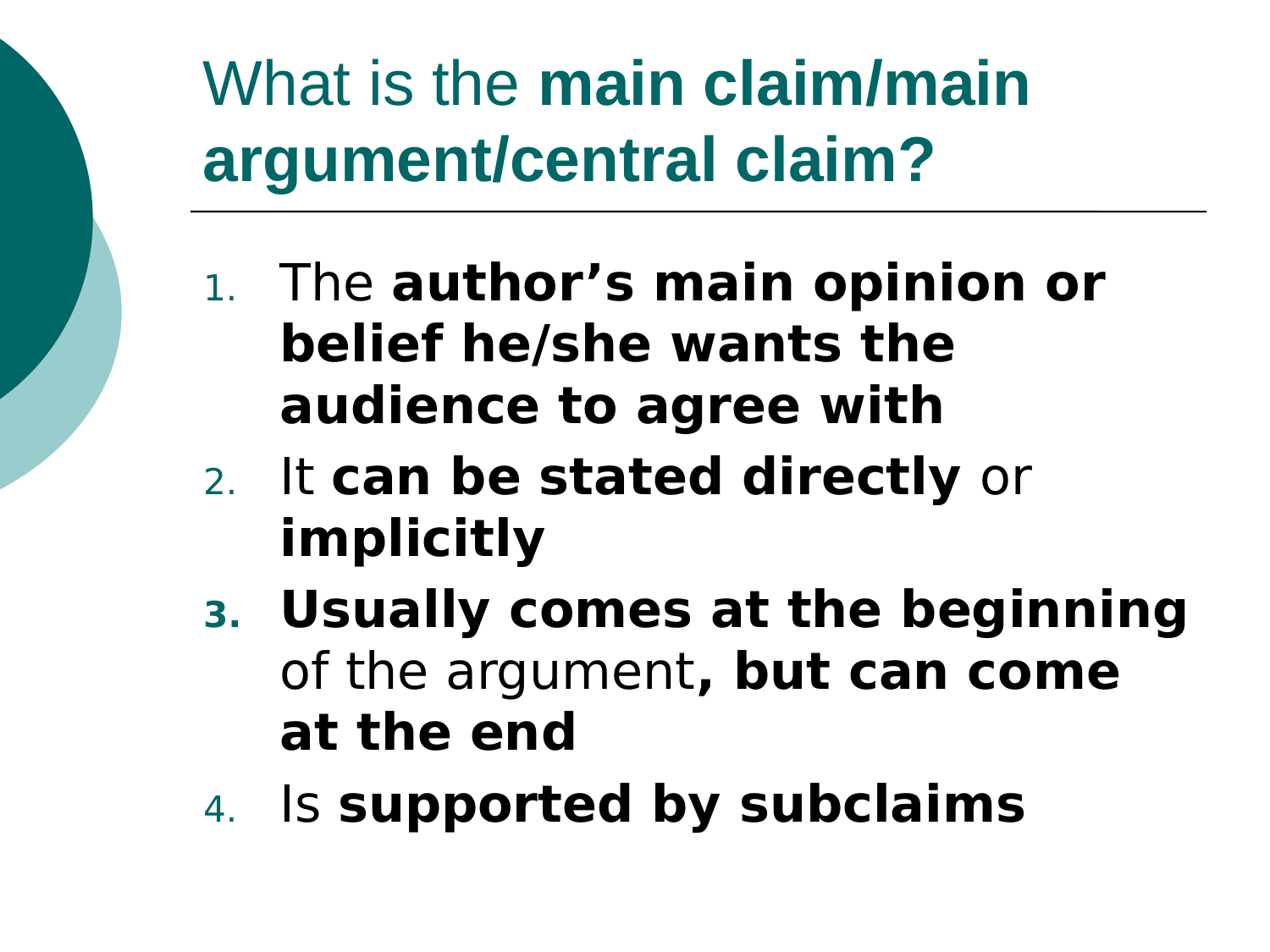

# What is the main claim/main argument/central claim?
The author’s main opinion or belief he/she wants the audience to agree with
It can be stated directly or implicitly
Usually comes at the beginning of the argument, but can come at the end
Is supported by subclaims